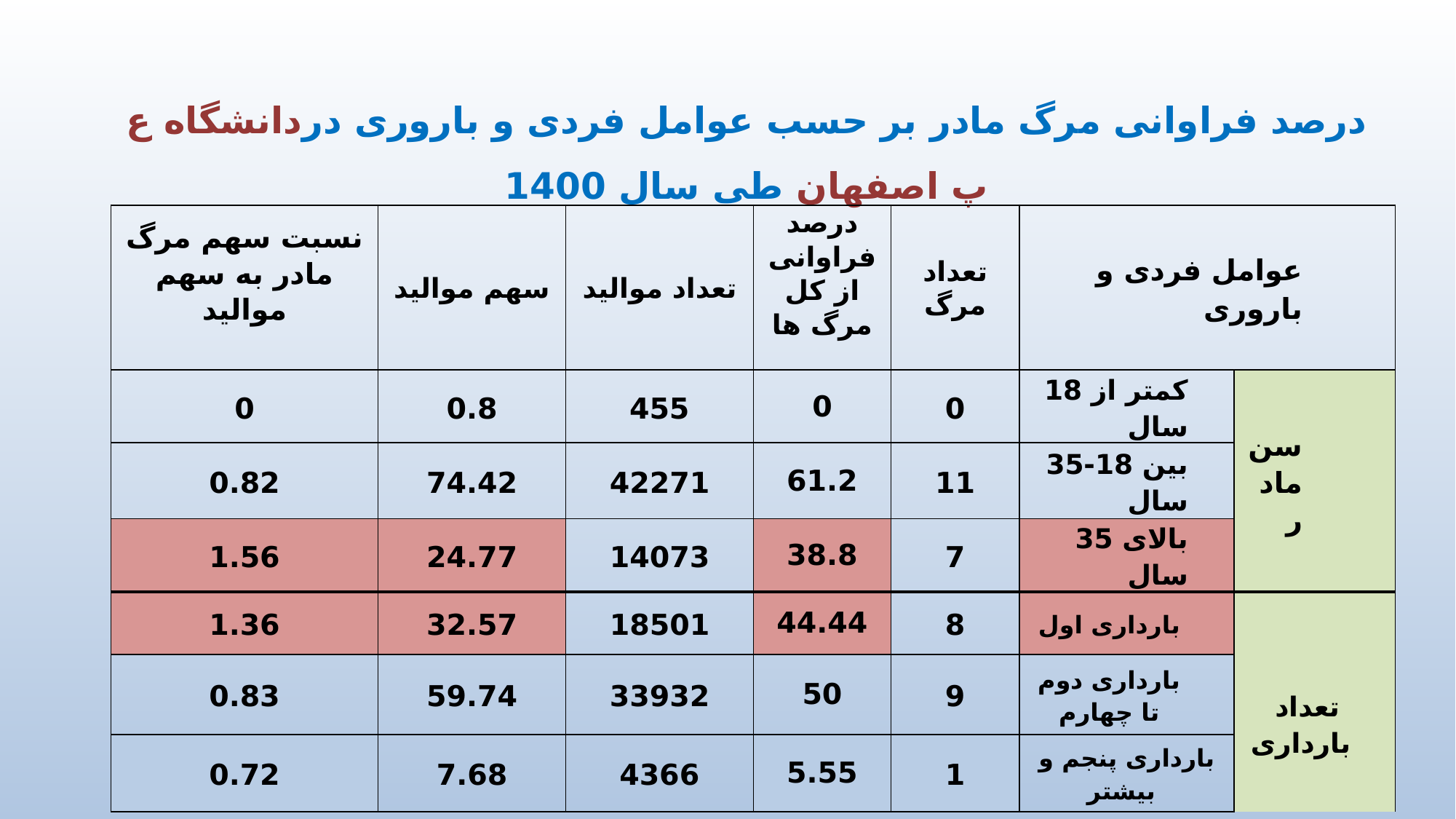

# درصد فراوانی مرگ مادر بر حسب عوامل فردی و باروری دردانشگاه ع پ اصفهان طی سال 1400
| نسبت سهم مرگ مادر به سهم موالید | سهم موالید | تعداد موالید | درصد فراوانی از کل مرگ ها | تعداد مرگ | عوامل فردی و باروری |  |
| --- | --- | --- | --- | --- | --- | --- |
| 0 | 0.8 | 455 | 0 | 0 | کمتر از 18 سال | سن مادر |
| 0.82 | 74.42 | 42271 | 61.2 | 11 | بین 18-35 سال |  |
| 1.56 | 24.77 | 14073 | 38.8 | 7 | بالای 35 سال |  |
| 1.36 | 32.57 | 18501 | 44.44 | 8 | بارداری اول | تعداد بارداری |
| 0.83 | 59.74 | 33932 | 50 | 9 | بارداری دوم تا چهارم |  |
| 0.72 | 7.68 | 4366 | 5.55 | 1 | بارداری پنجم و بیشتر |  |